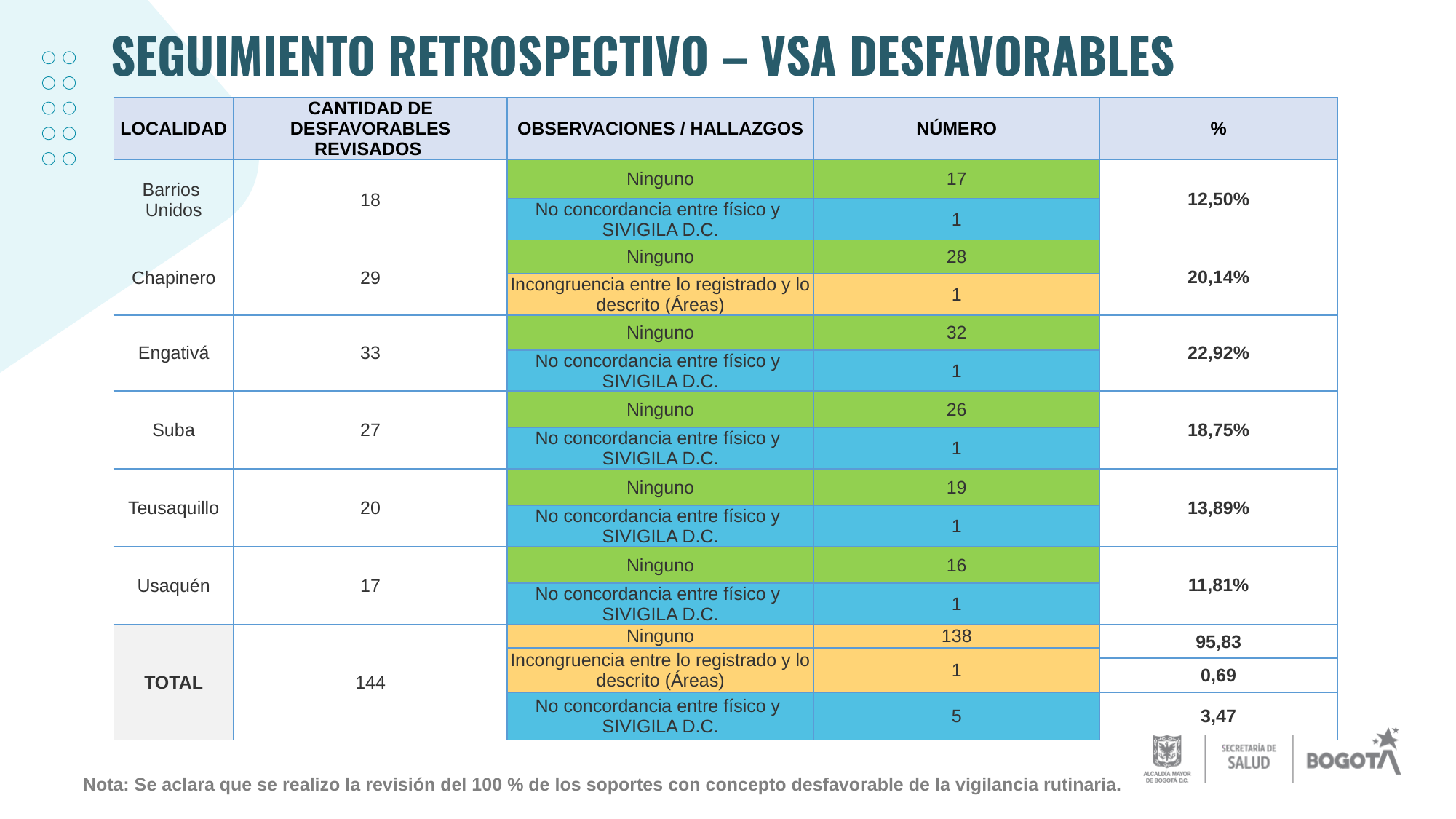

# SEGUIMIENTO RETROSPECTIVO – VSA DESFAVORABLES
| LOCALIDAD | CANTIDAD DE DESFAVORABLES REVISADOS | OBSERVACIONES / HALLAZGOS | NÚMERO | % |
| --- | --- | --- | --- | --- |
| Barrios Unidos | 18 | Ninguno | 17 | 12,50% |
|  |  | No concordancia entre físico y SIVIGILA D.C. | 1 |  |
| Chapinero | 29 | Ninguno | 28 | 20,14% |
|  |  | Incongruencia entre lo registrado y lo descrito (Áreas) | 1 |  |
| Engativá | 33 | Ninguno | 32 | 22,92% |
|  |  | No concordancia entre físico y SIVIGILA D.C. | 1 |  |
| Suba | 27 | Ninguno | 26 | 18,75% |
|  |  | No concordancia entre físico y SIVIGILA D.C. | 1 |  |
| Teusaquillo | 20 | Ninguno | 19 | 13,89% |
|  |  | No concordancia entre físico y SIVIGILA D.C. | 1 |  |
| Usaquén | 17 | Ninguno | 16 | 11,81% |
|  |  | No concordancia entre físico y SIVIGILA D.C. | 1 |  |
| TOTAL | 144 | Ninguno | 138 | 95,83 |
|  |  | Incongruencia entre lo registrado y lo descrito (Áreas) | 1 |  |
|  |  |  |  | 0,69 |
|  |  | No concordancia entre físico y SIVIGILA D.C. | 5 | 3,47 |
Nota: Se aclara que se realizo la revisión del 100 % de los soportes con concepto desfavorable de la vigilancia rutinaria.